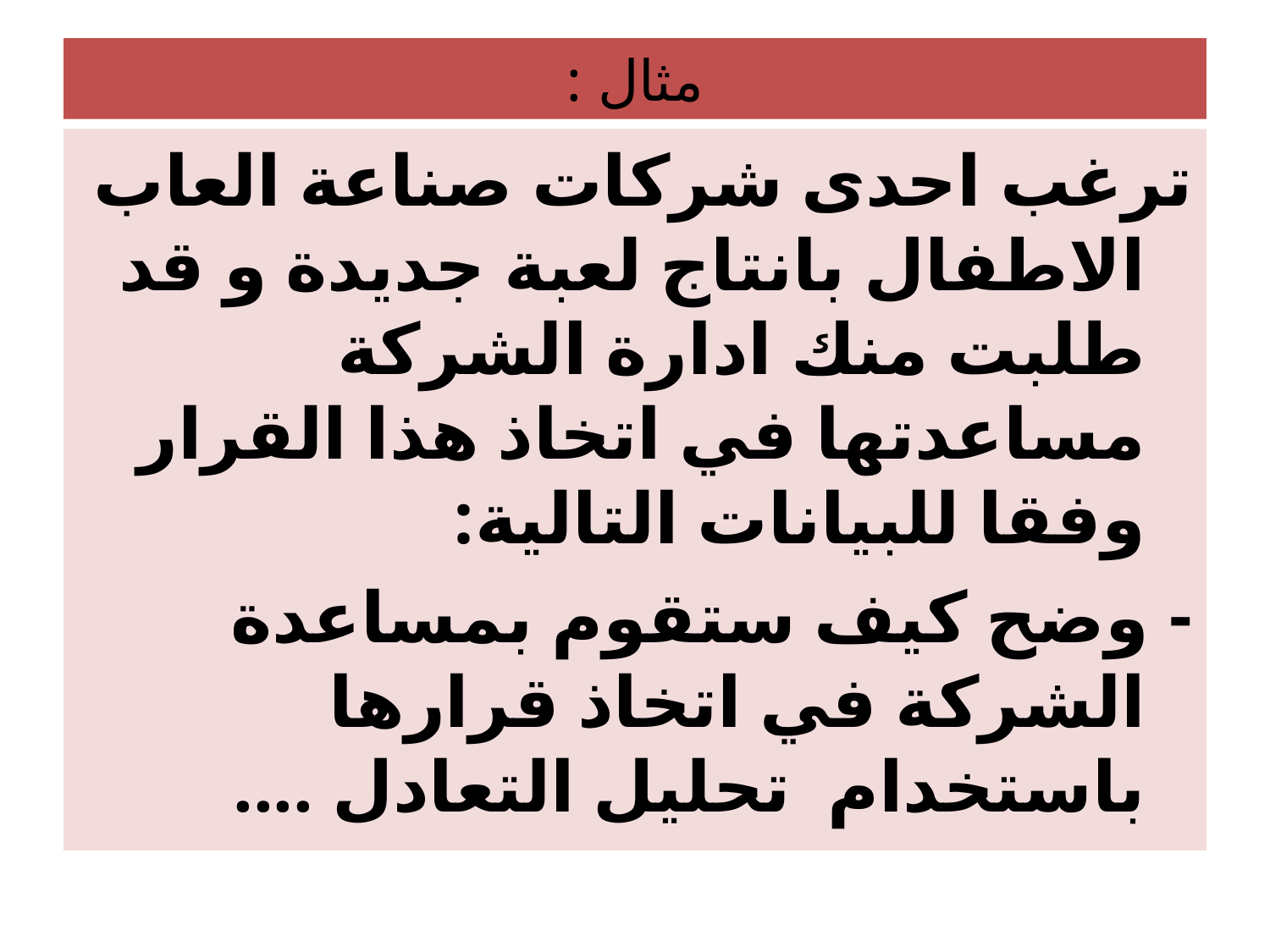

# مثال :
ترغب احدى شركات صناعة العاب الاطفال بانتاج لعبة جديدة و قد طلبت منك ادارة الشركة مساعدتها في اتخاذ هذا القرار وفقا للبيانات التالية:
- وضح كيف ستقوم بمساعدة الشركة في اتخاذ قرارها باستخدام  تحليل التعادل ....